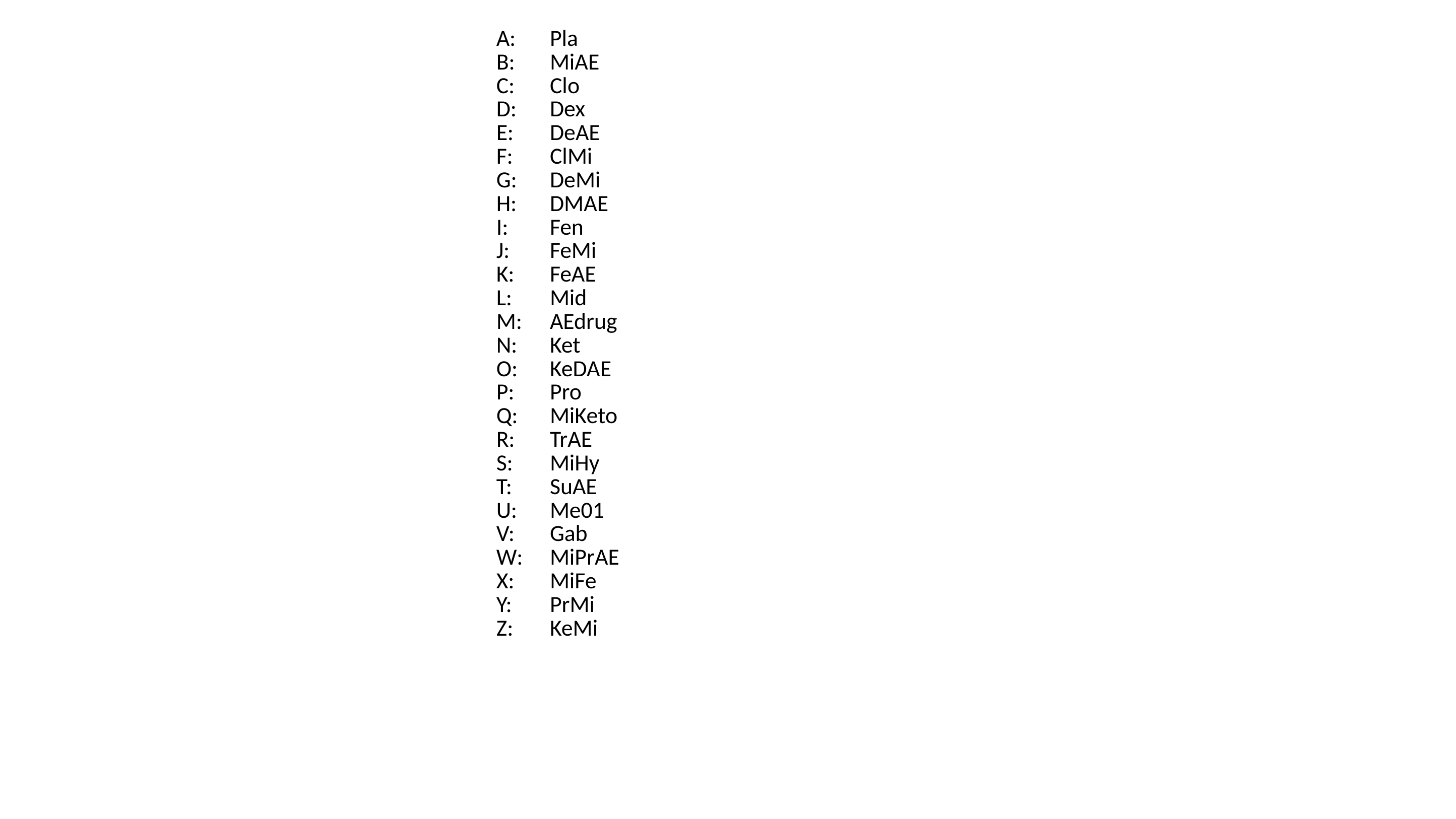

| Treatments used in eFigure 6C |  |
| --- | --- |
| A: | Pla |
| B: | MiAE |
| C: | Clo |
| D: | Dex |
| E: | DeAE |
| F: | ClMi |
| G: | DeMi |
| H: | DMAE |
| I: | Fen |
| J: | FeMi |
| K: | FeAE |
| L: | Mid |
| M: | AEdrug |
| N: | Ket |
| O: | KeDAE |
| P: | Pro |
| Q: | MiKeto |
| R: | TrAE |
| S: | MiHy |
| T: | SuAE |
| U: | Me01 |
| V: | Gab |
| W: | MiPrAE |
| X: | MiFe |
| Y: | PrMi |
| Z: | KeMi |